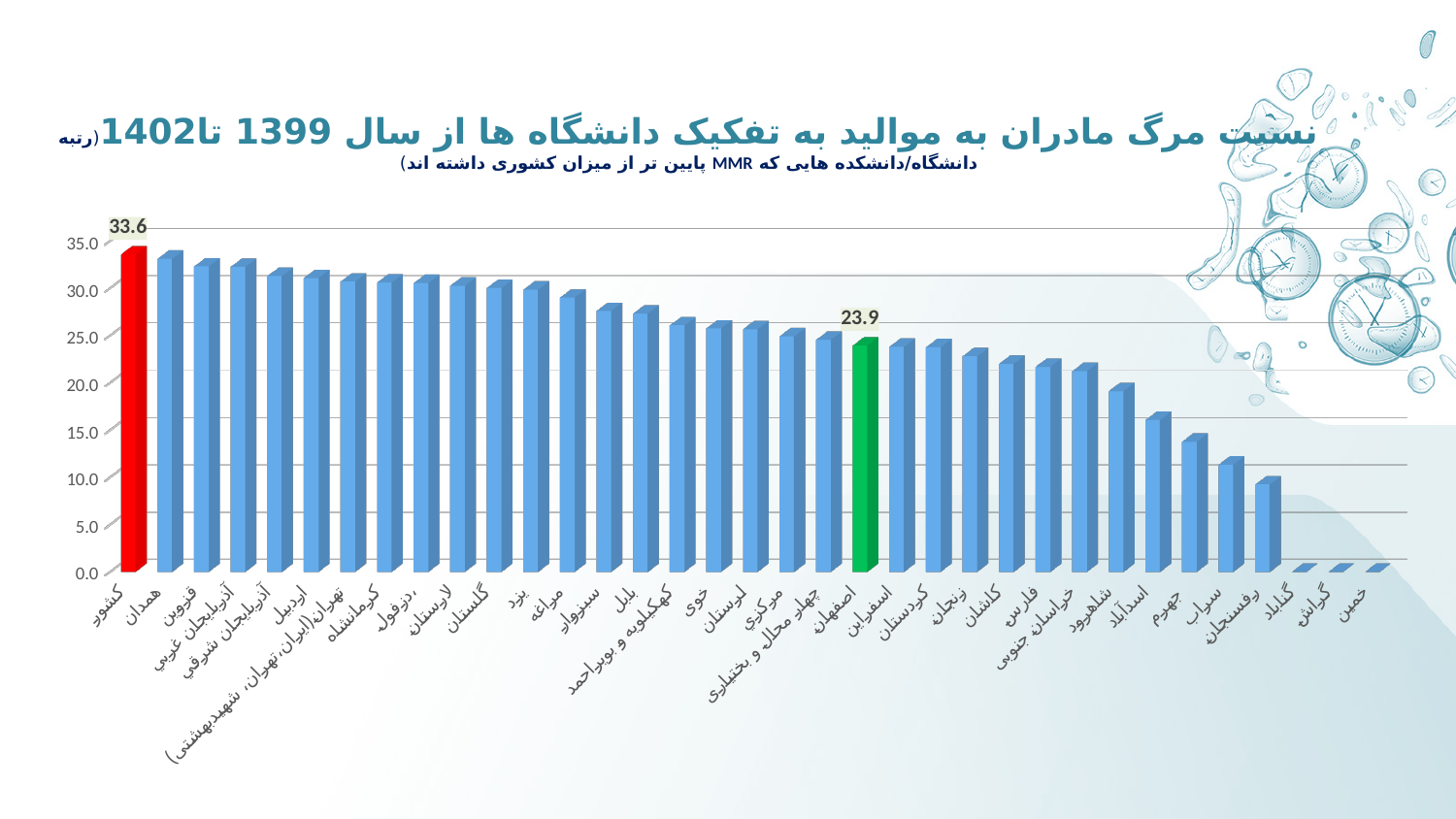

# نسبت مرگ مادران به موالید به تفکیک دانشگاه ها از سال 1399 تا1402(رتبه دانشگاه/دانشکده هایی که MMR پایین تر از میزان کشوری داشته اند)

[unsupported chart]